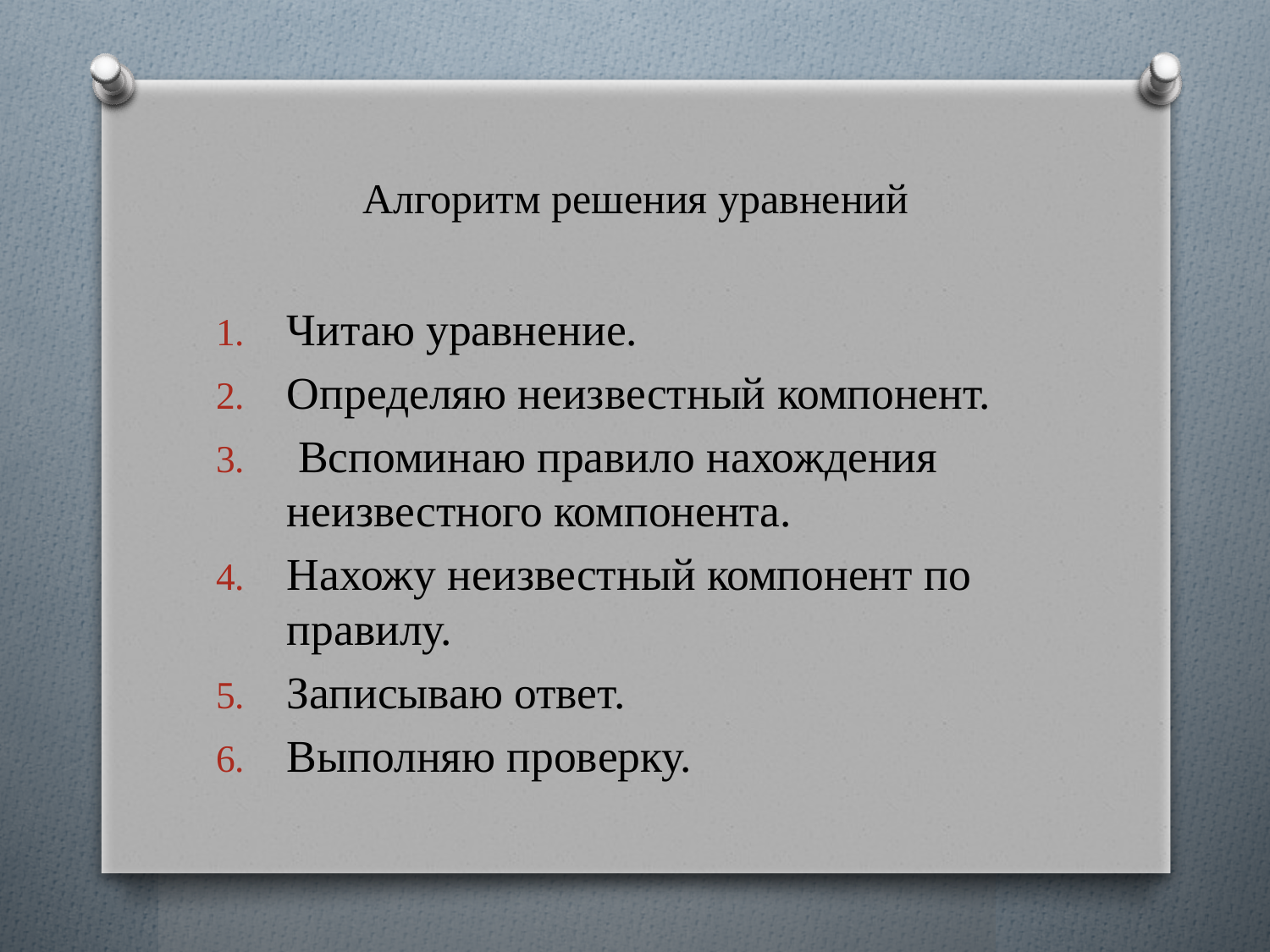

# Алгоритм решения уравнений
Читаю уравнение.
Определяю неизвестный компонент.
 Вспоминаю правило нахождения неизвестного компонента.
Нахожу неизвестный компонент по правилу.
Записываю ответ.
Выполняю проверку.